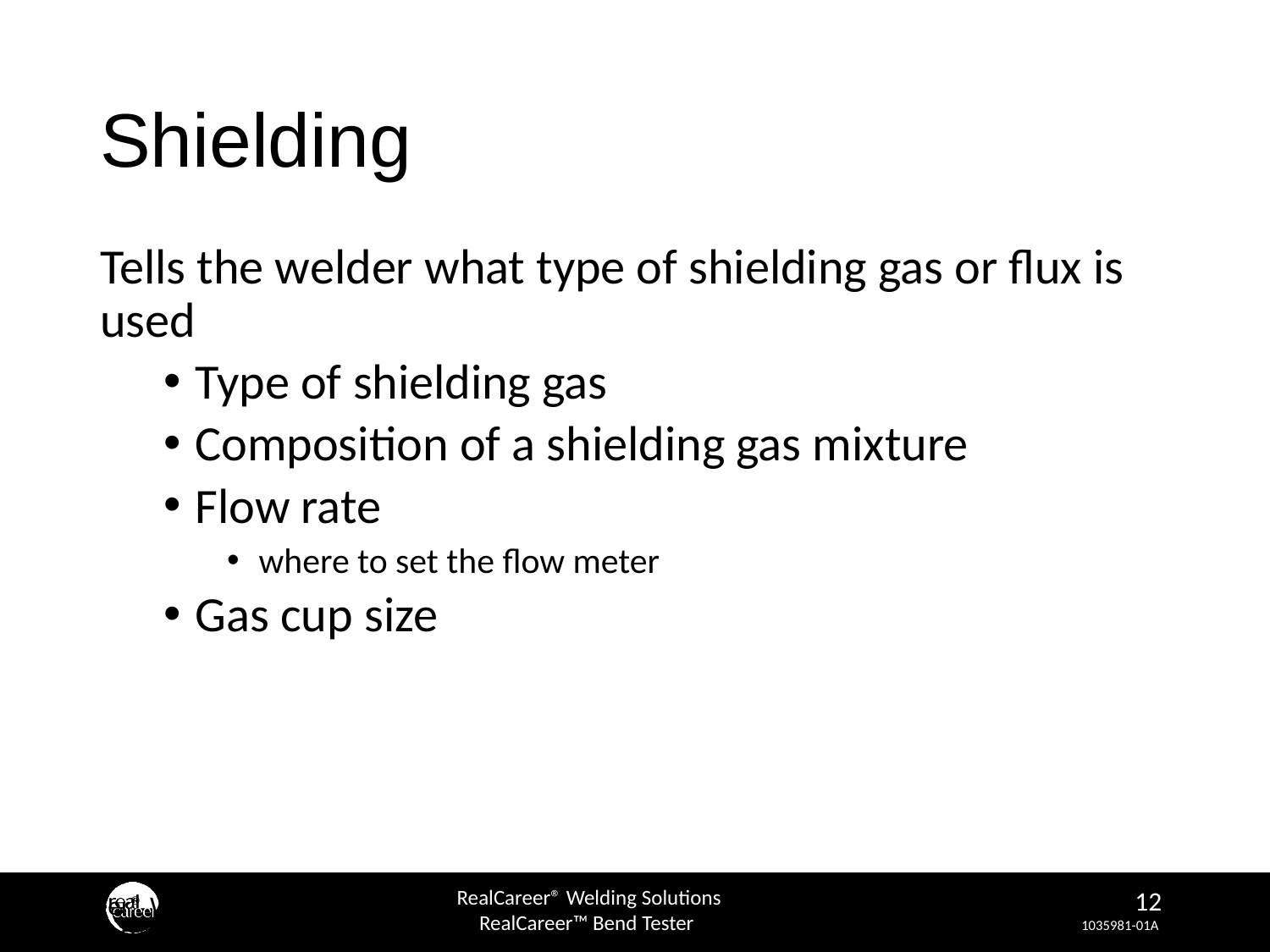

# Shielding
Tells the welder what type of shielding gas or flux is used
Type of shielding gas
Composition of a shielding gas mixture
Flow rate
where to set the flow meter
Gas cup size
RealCareer® Welding Solutions
guideWELD™ LIVE real welding guidance